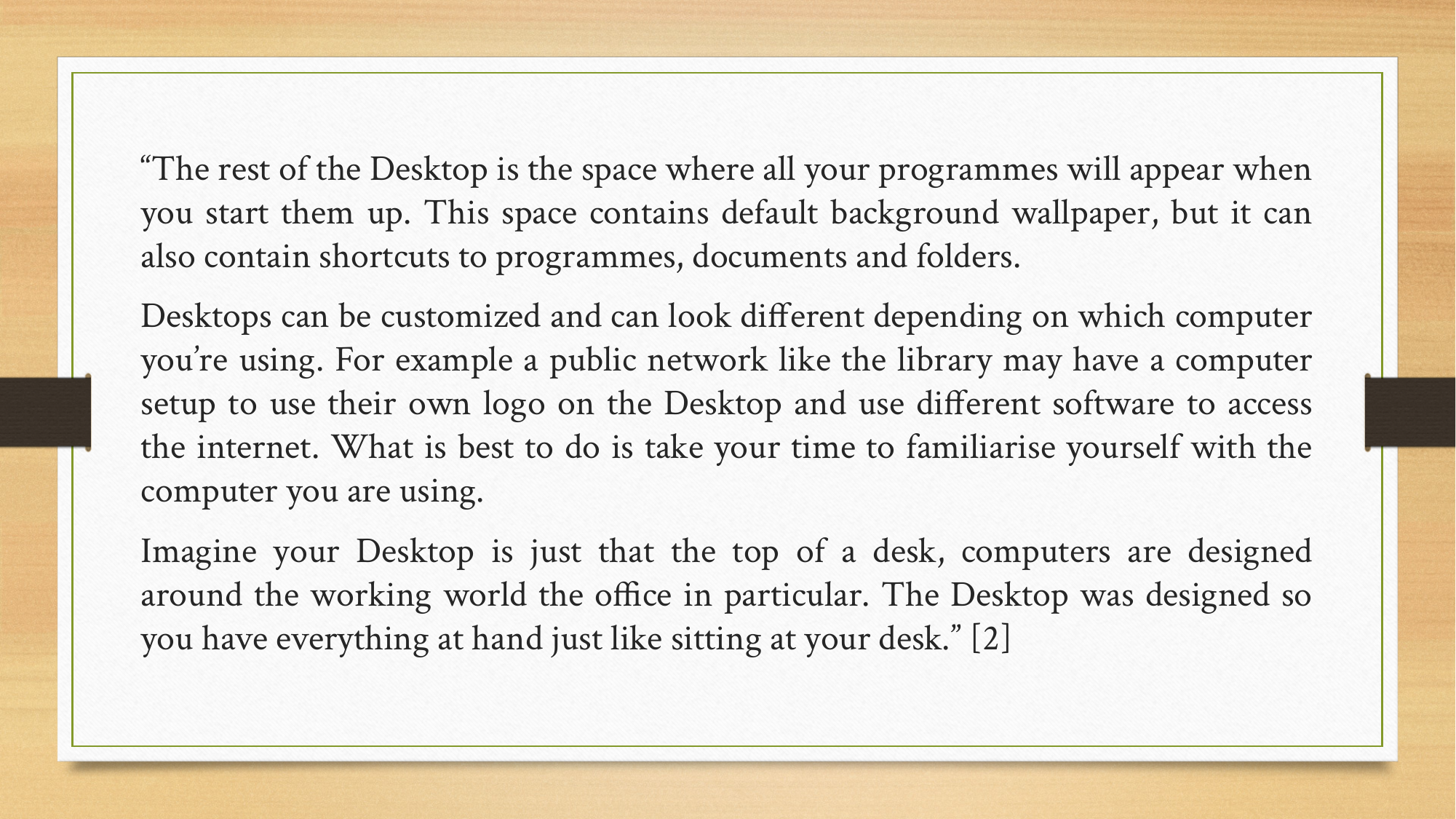

“The rest of the Desktop is the space where all your programmes will appear when you start them up. This space contains default background wallpaper, but it can also contain shortcuts to programmes, documents and folders.
Desktops can be customized and can look different depending on which computer you’re using. For example a public network like the library may have a computer setup to use their own logo on the Desktop and use different software to access the internet. What is best to do is take your time to familiarise yourself with the computer you are using.
Imagine your Desktop is just that the top of a desk, computers are designed around the working world the office in particular. The Desktop was designed so you have everything at hand just like sitting at your desk.” [2]